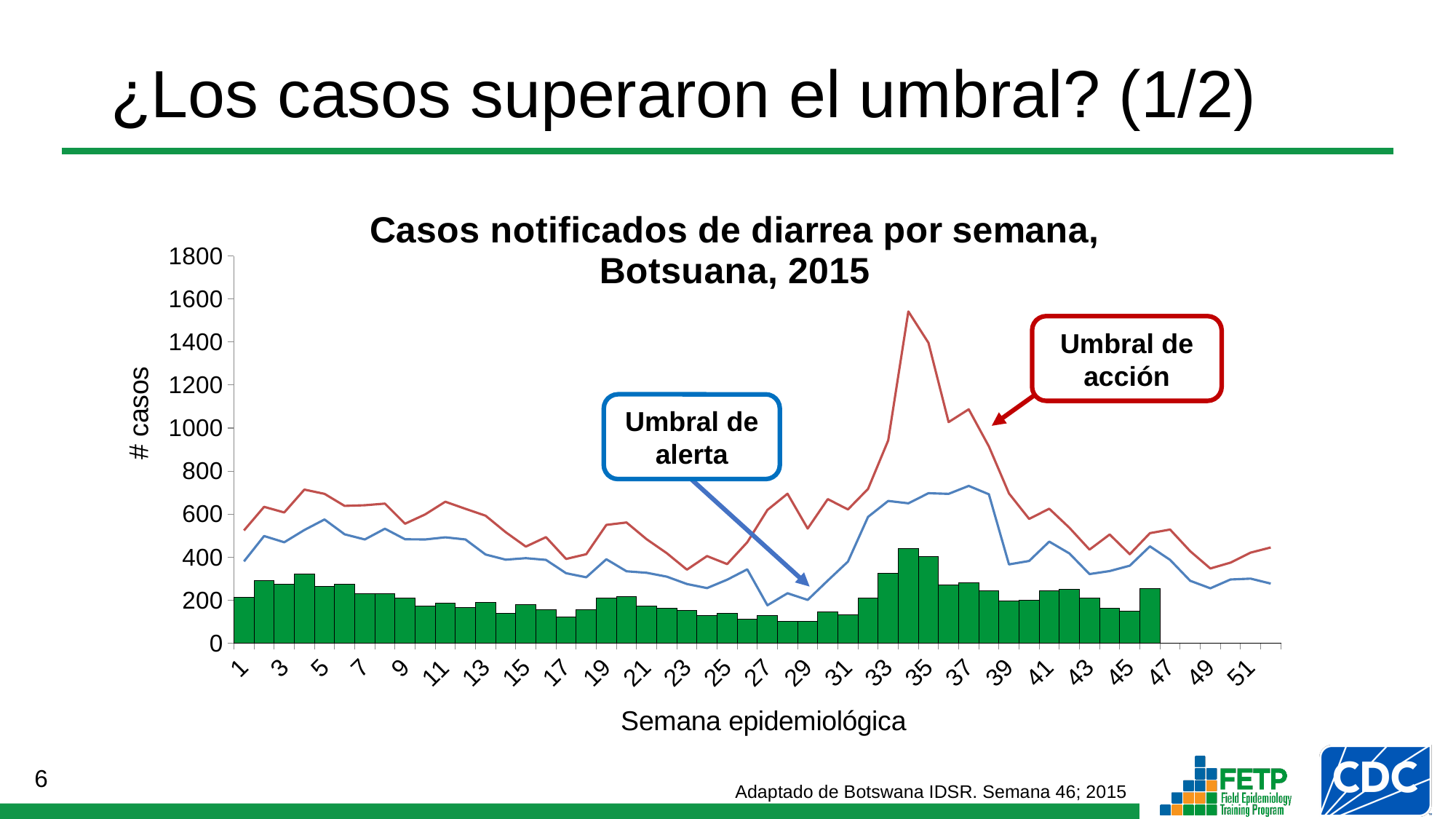

¿Los casos superaron el umbral? (1/2)

### Chart: Casos notificados de diarrea por semana,
Botsuana, 2015

| Category |  | Alerta | Acción |
|---|---|---|---|
Umbral de acción
Umbral de alerta
Adaptado de Botswana IDSR. Semana 46; 2015